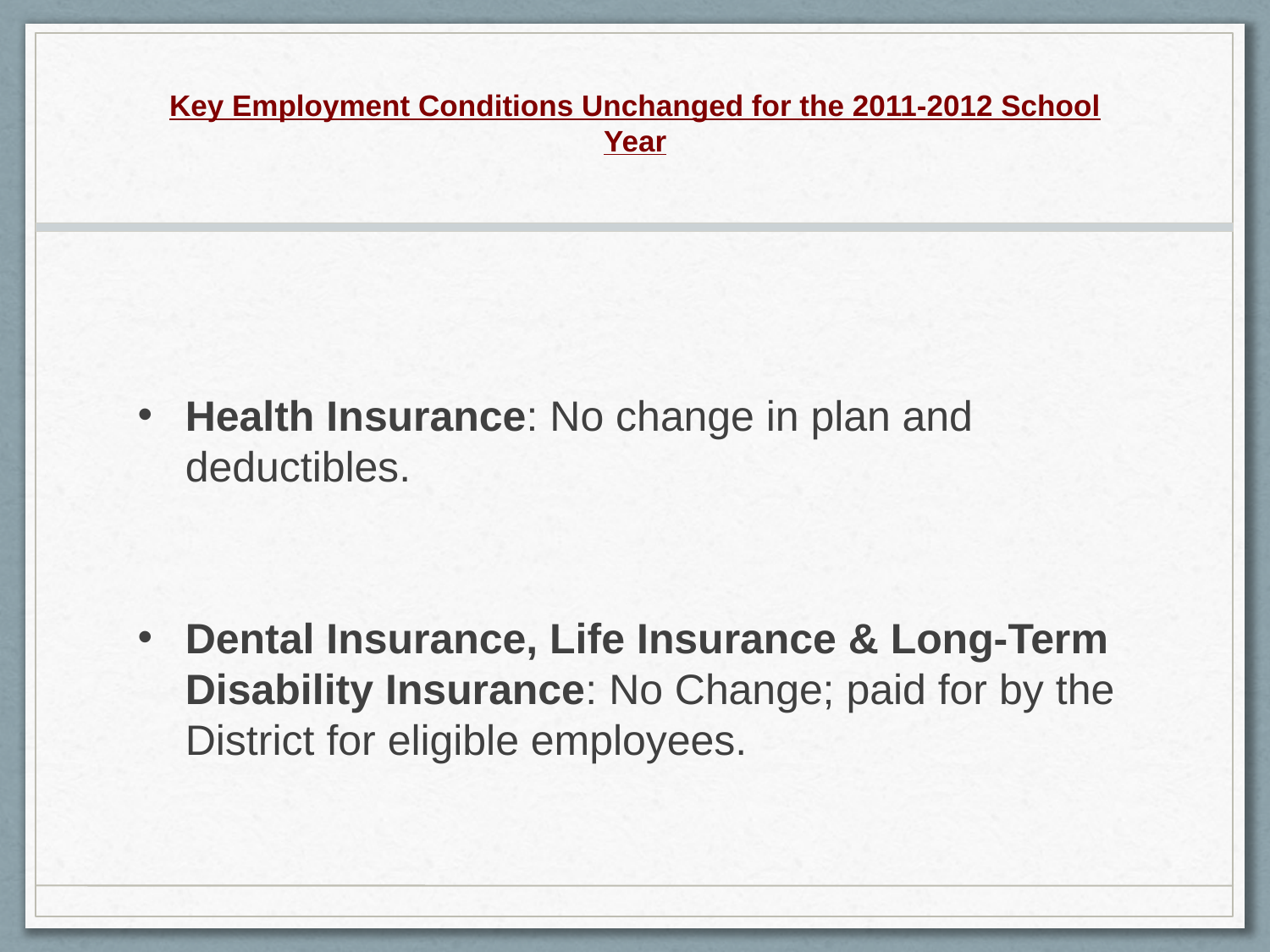

# Key Employment Conditions Unchanged for the 2011-2012 School Year

Health Insurance: No change in plan and deductibles.

Dental Insurance, Life Insurance & Long-Term Disability Insurance: No Change; paid for by the District for eligible employees.